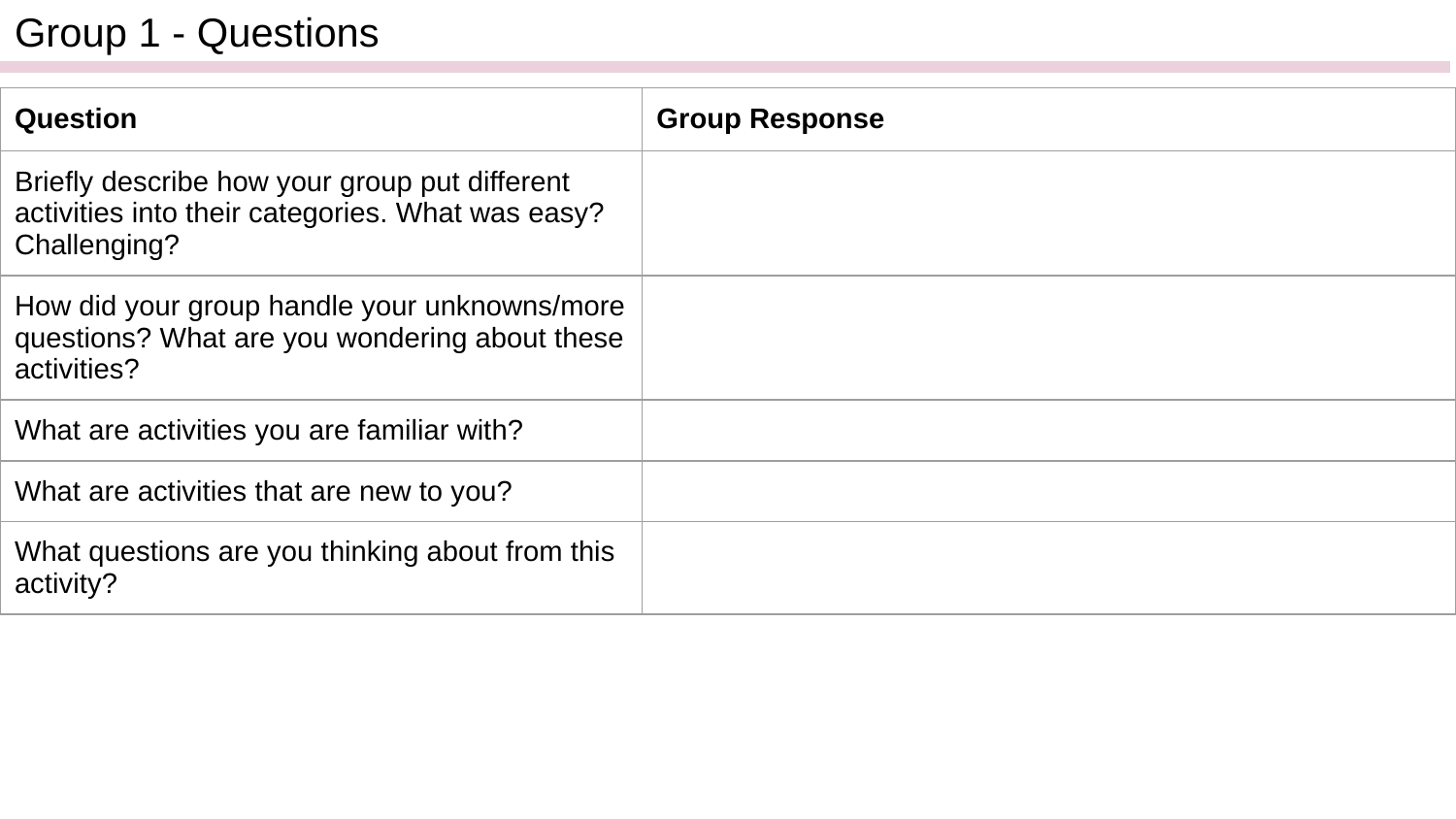

# Group 1 - Questions
| Question | Group Response |
| --- | --- |
| Briefly describe how your group put different activities into their categories. What was easy? Challenging? |  |
| How did your group handle your unknowns/more questions? What are you wondering about these activities? |  |
| What are activities you are familiar with? |  |
| What are activities that are new to you? |  |
| What questions are you thinking about from this activity? |  |